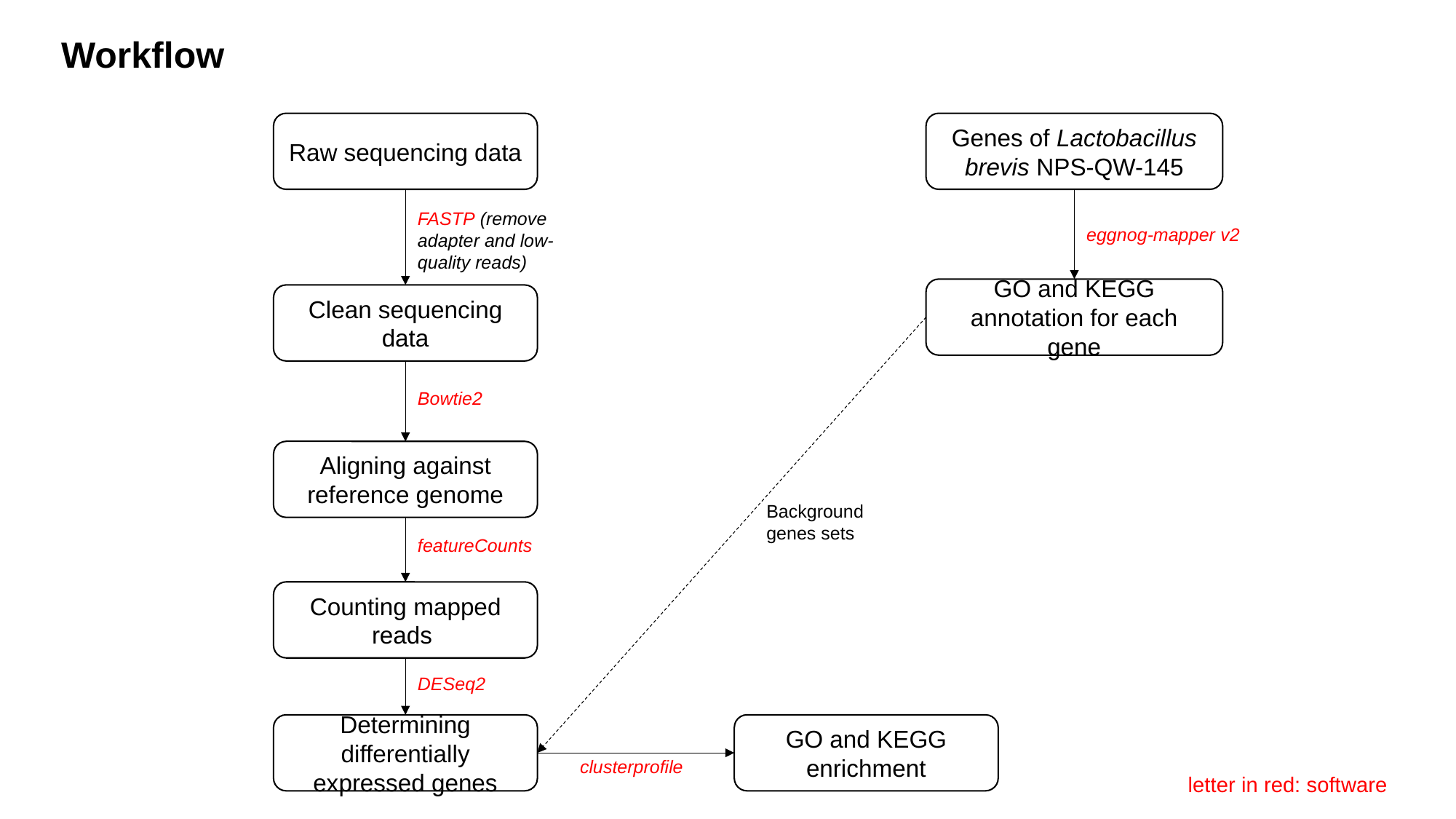

Workflow
Raw sequencing data
Genes of Lactobacillus brevis NPS-QW-145
FASTP (remove adapter and low-quality reads)
eggnog-mapper v2
GO and KEGG annotation for each gene
Clean sequencing data
Bowtie2
Aligning against reference genome
Background genes sets
featureCounts
Counting mapped reads
DESeq2
Determining differentially expressed genes
GO and KEGG enrichment
clusterprofile
letter in red: software